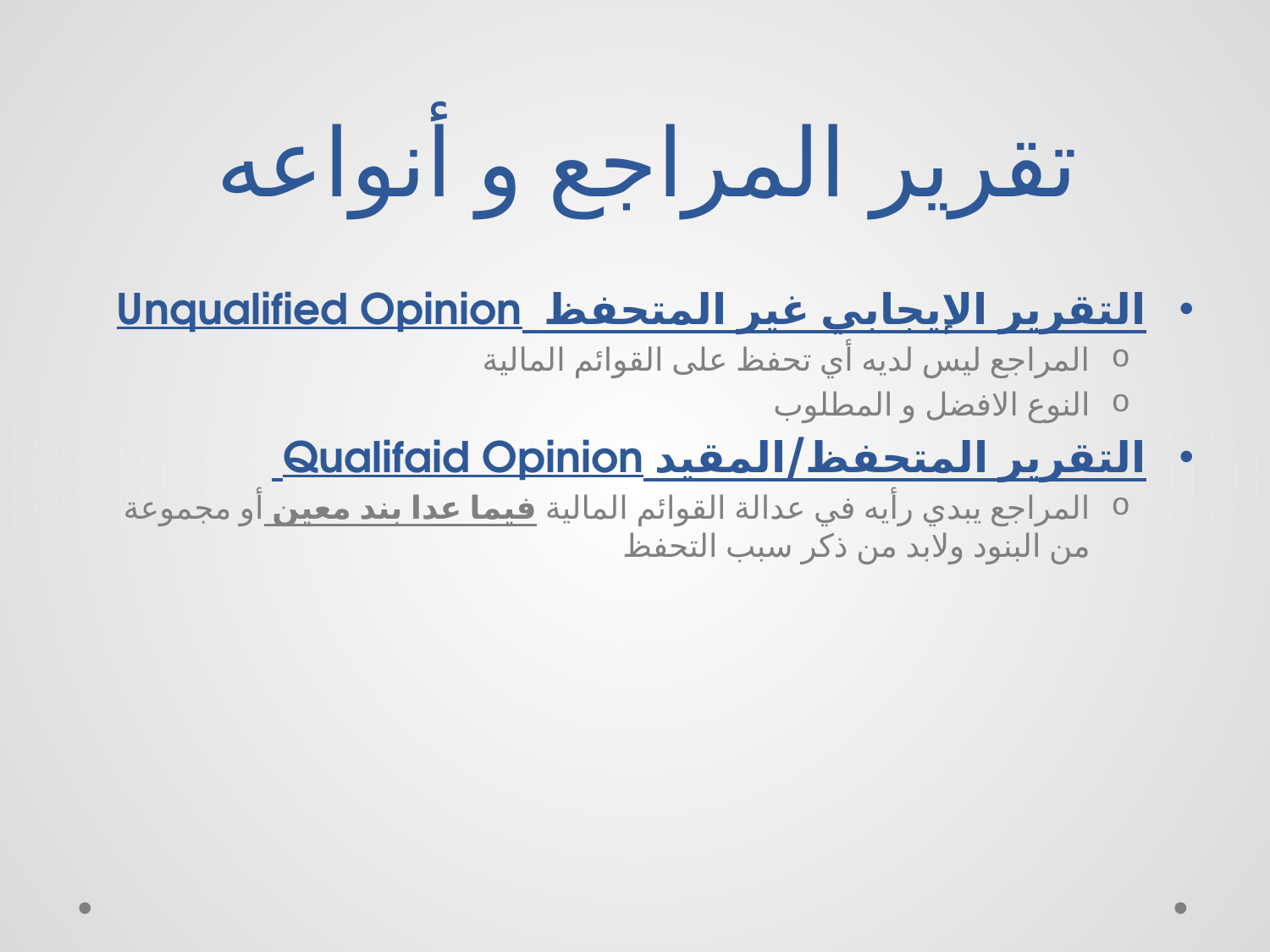

# تقرير المراجع و أنواعه
التقرير الإيجابي غير المتحفظ  Unqualified Opinion
المراجع ليس لديه أي تحفظ على القوائم المالية
النوع الافضل و المطلوب
التقرير المتحفظ/المقيد Qualifaid Opinion
المراجع يبدي رأيه في عدالة القوائم المالية فيما عدا بند معين أو مجموعة من البنود ولابد من ذكر سبب التحفظ